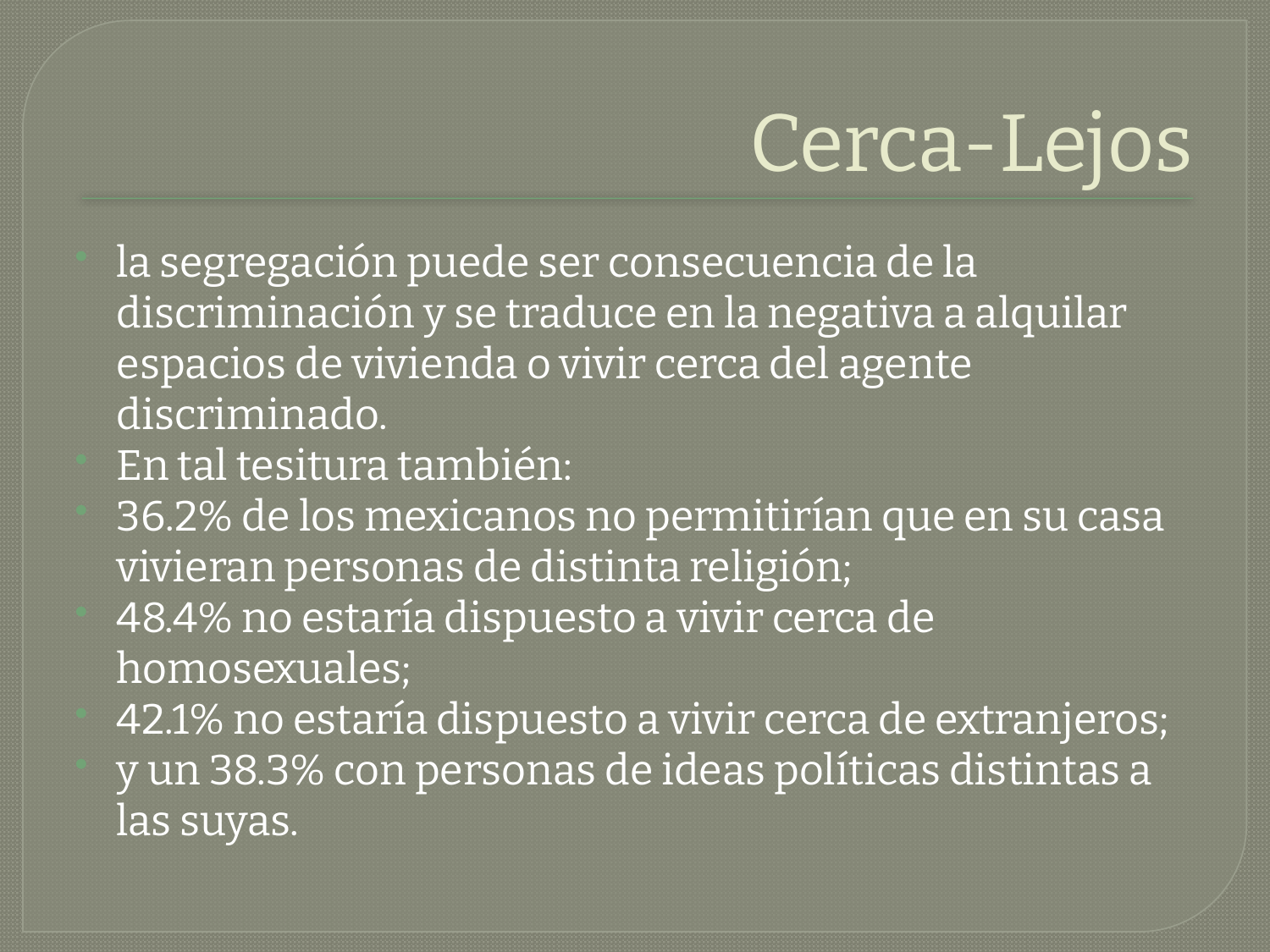

# Cerca-Lejos
la segregación puede ser consecuencia de la discriminación y se traduce en la negativa a alquilar espacios de vivienda o vivir cerca del agente discriminado.
En tal tesitura también:
36.2% de los mexicanos no permitirían que en su casa vivieran personas de distinta religión;
48.4% no estaría dispuesto a vivir cerca de homosexuales;
42.1% no estaría dispuesto a vivir cerca de extranjeros;
y un 38.3% con personas de ideas políticas distintas a las suyas.